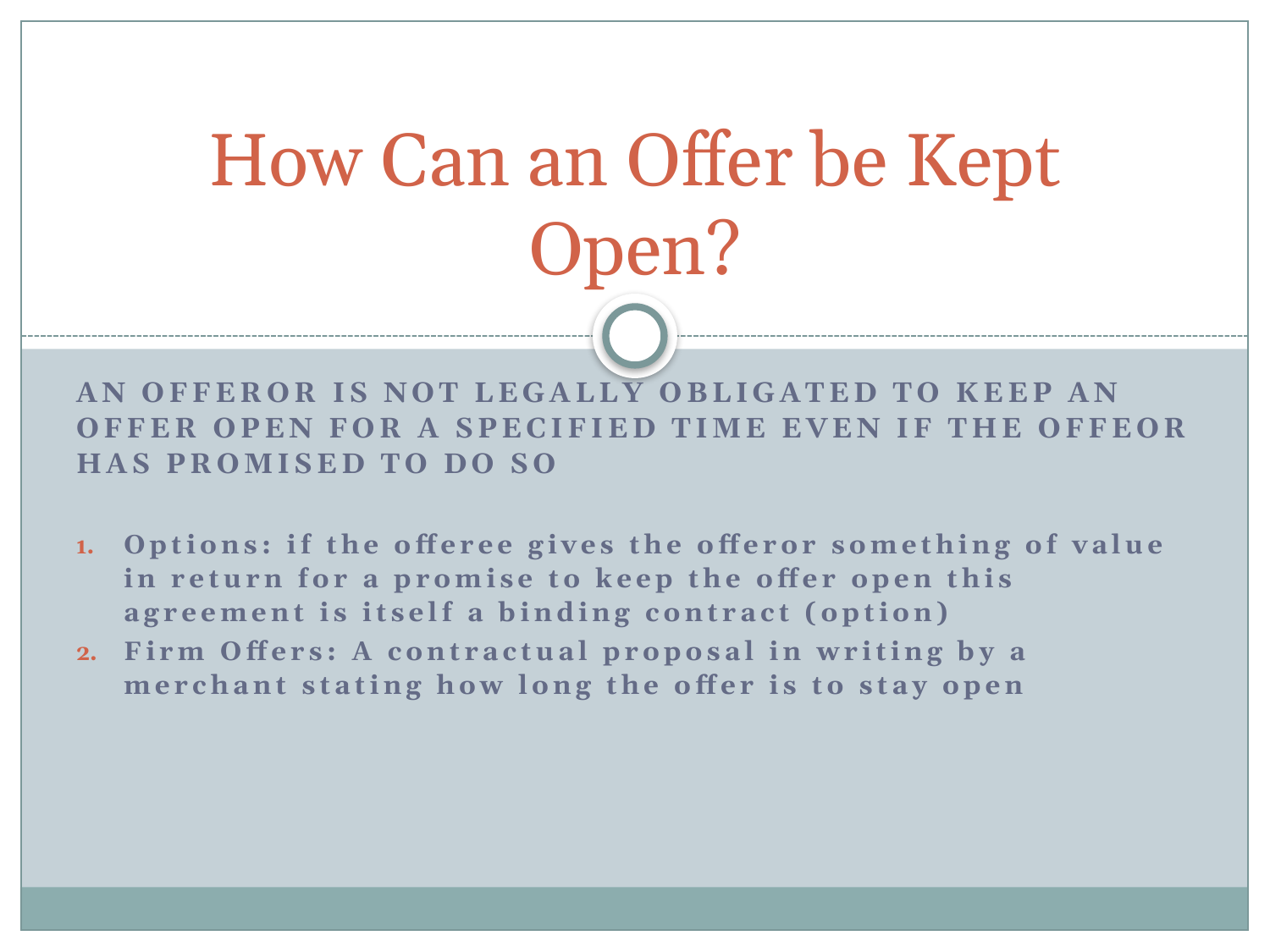

# How Can an Offer be Kept Open?
An offeror is not legally obligated to keep an offer open for a specified time even if the offeor has promised to do so

Options: if the offeree gives the offeror something of value in return for a promise to keep the offer open this agreement is itself a binding contract (option)
Firm Offers: A contractual proposal in writing by a merchant stating how long the offer is to stay open